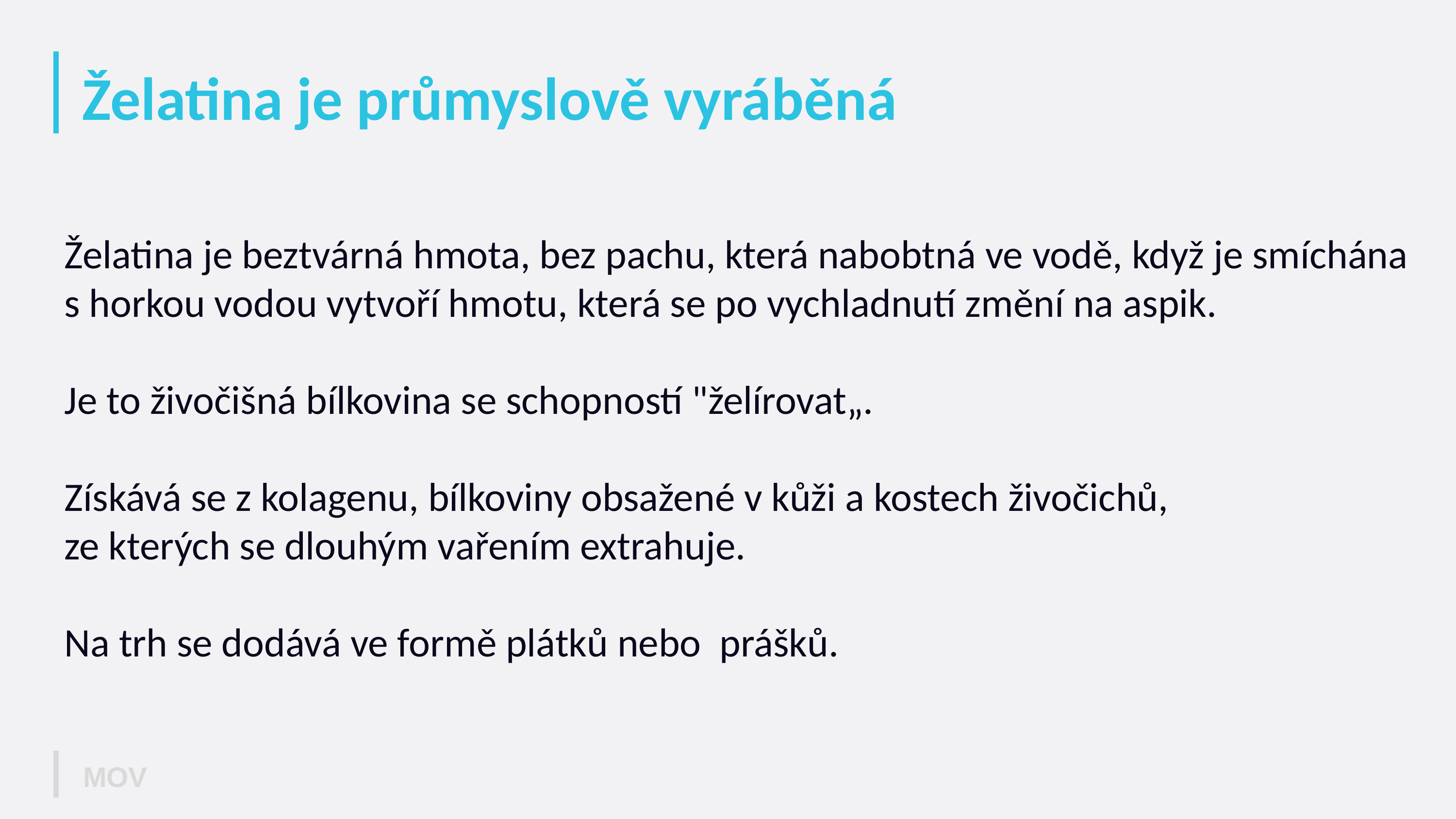

# Želatina je průmyslově vyráběná

Želatina je beztvárná hmota, bez pachu, která nabobtná ve vodě, když je smíchána s horkou vodou vytvoří hmotu, která se po vychladnutí změní na aspik.

Je to živočišná bílkovina se schopností "želírovat„.

Získává se z kolagenu, bílkoviny obsažené v kůži a kostech živočichů,
ze kterých se dlouhým vařením extrahuje.

Na trh se dodává ve formě plátků nebo  prášků.